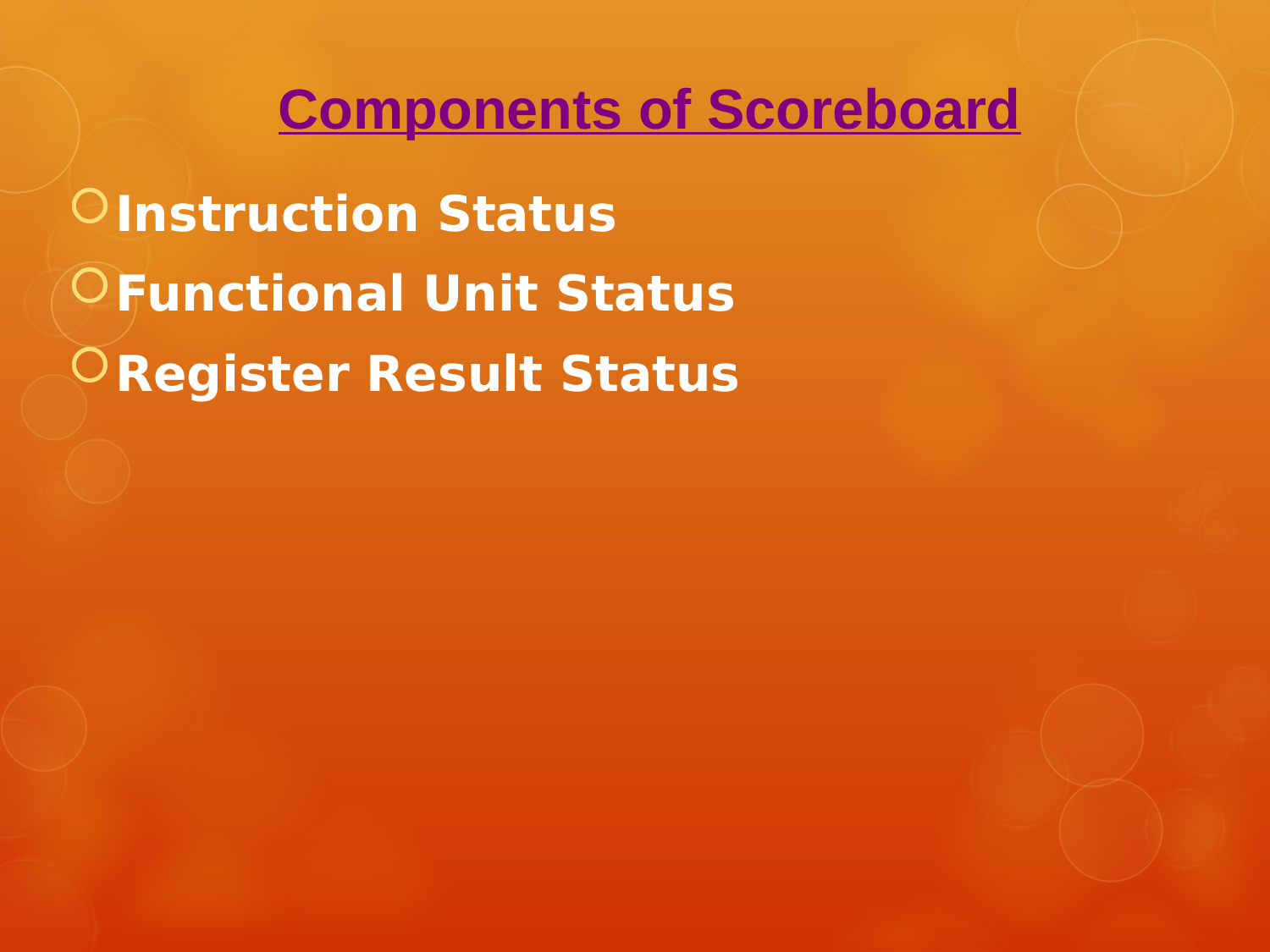

Components of Scoreboard
Instruction Status
Functional Unit Status
Register Result Status